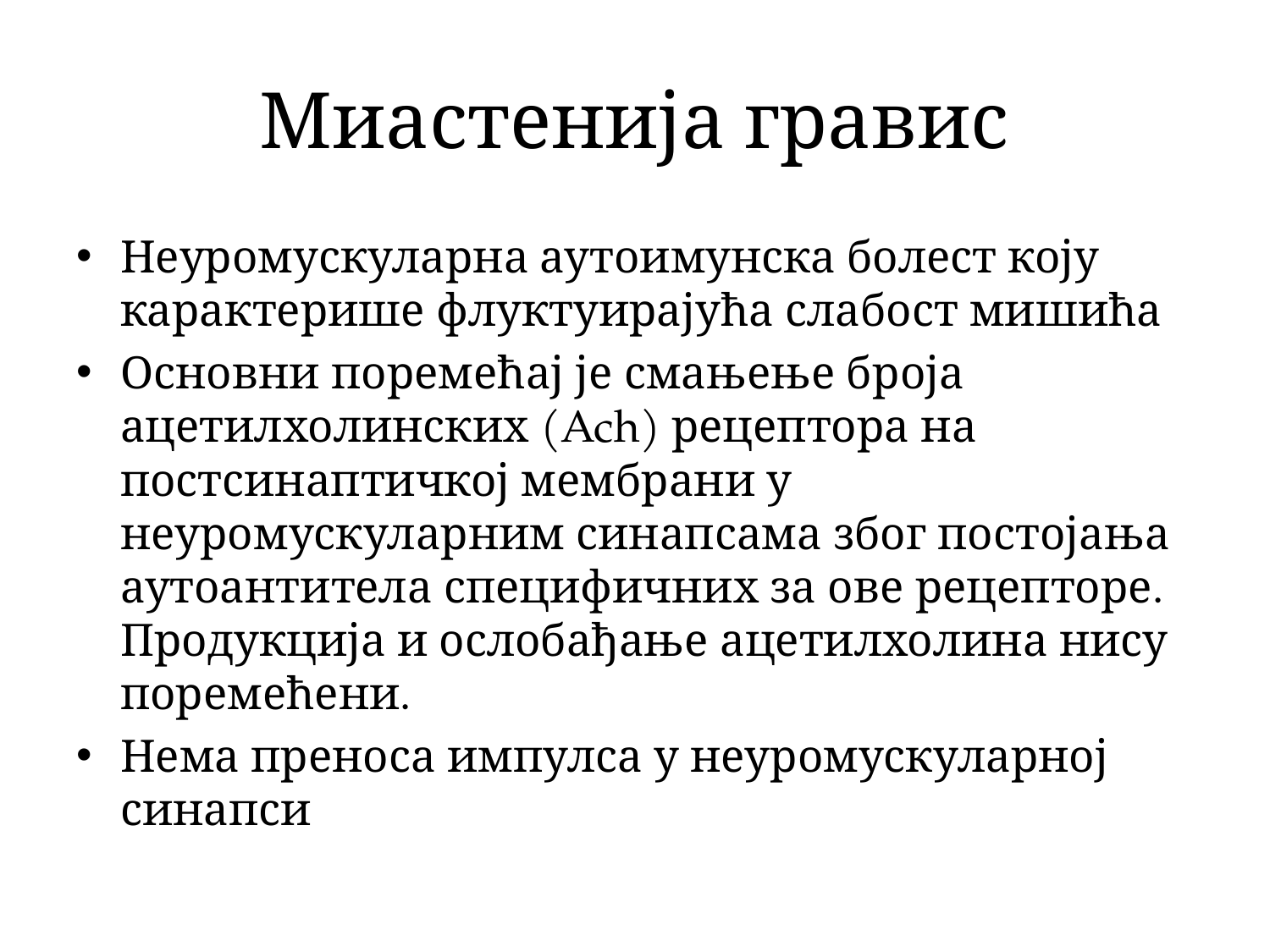

# Миастенија гравис
Неуромускуларна аутоимунска болест коју карактерише флуктуирајућа слабост мишића
Основни поремећај је смањење броја ацетилхолинских (Ach) рецептора на постсинаптичкој мембрани у неуромускуларним синапсама због постојања аутоантитела специфичних за ове рецепторе. Продукција и ослобађање ацетилхолина нису поремећени.
Нема преноса импулса у неуромускуларној синапси